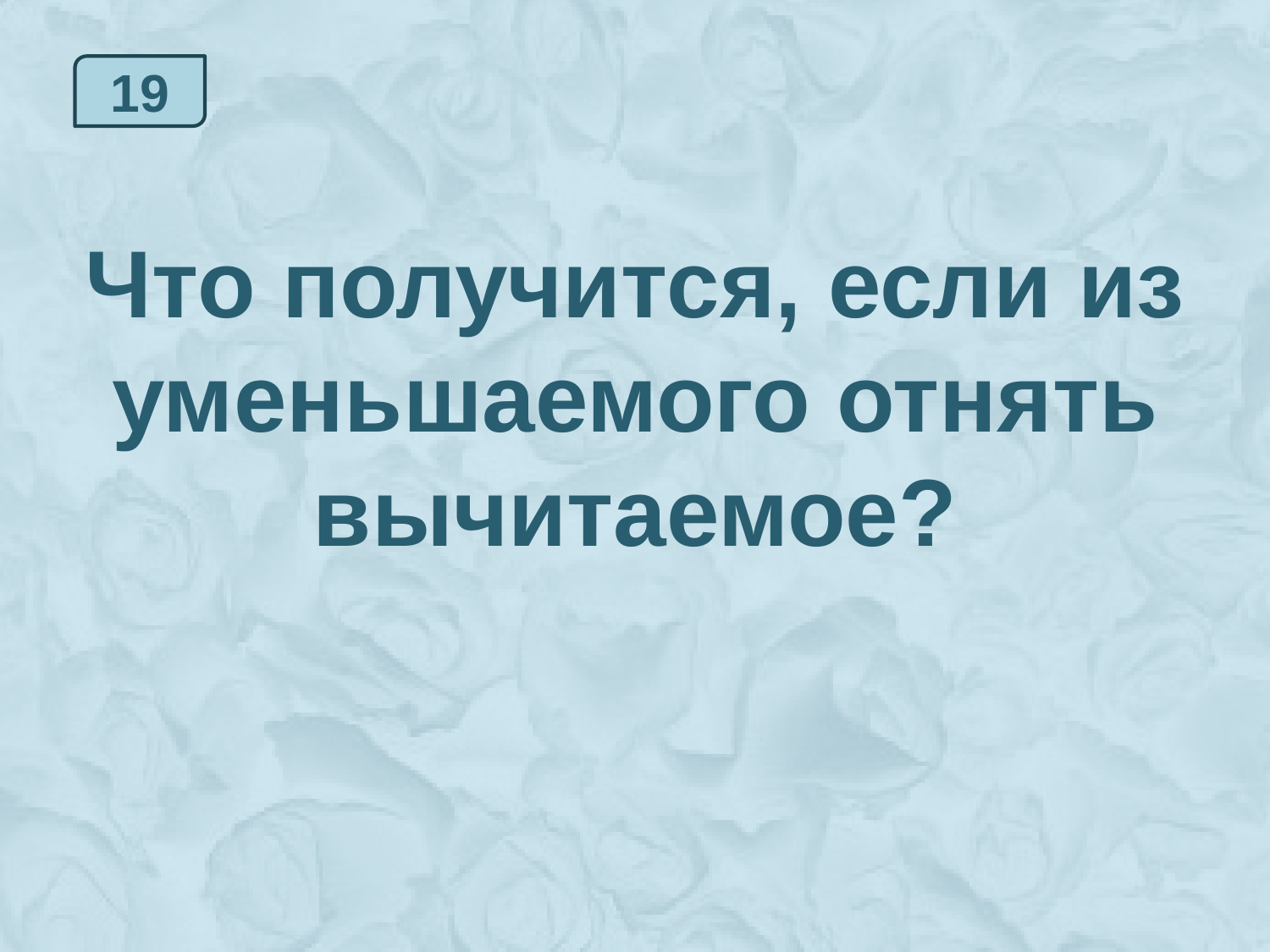

19
Что получится, если из уменьшаемого отнять вычитаемое?